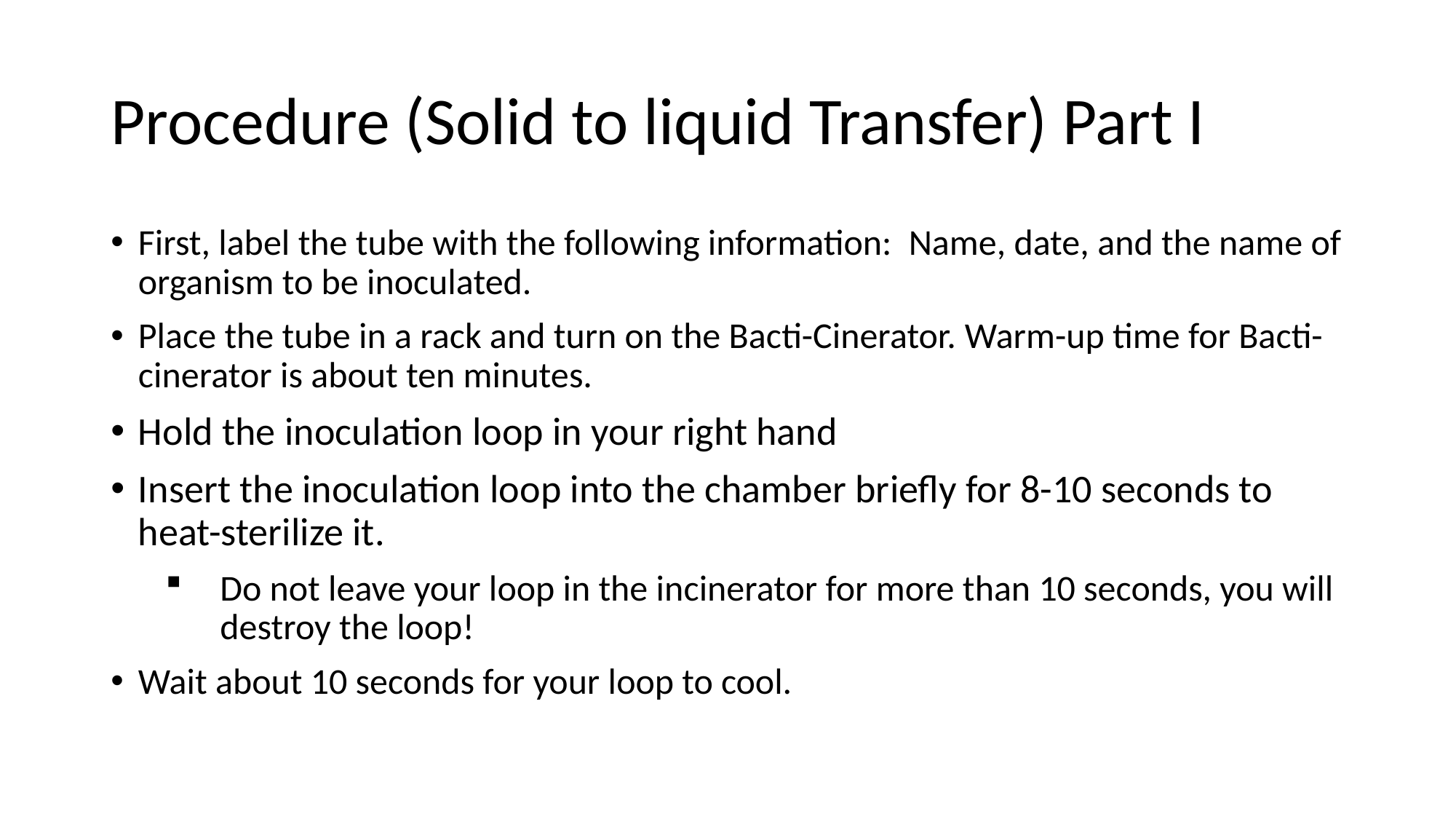

# Procedure (Solid to liquid Transfer) Part I
First, label the tube with the following information:  Name, date, and the name of organism to be inoculated.
Place the tube in a rack and turn on the Bacti-Cinerator. Warm-up time for Bacti-cinerator is about ten minutes.
Hold the inoculation loop in your right hand
Insert the inoculation loop into the chamber briefly for 8-10 seconds to heat-sterilize it.
Do not leave your loop in the incinerator for more than 10 seconds, you will destroy the loop!
Wait about 10 seconds for your loop to cool.